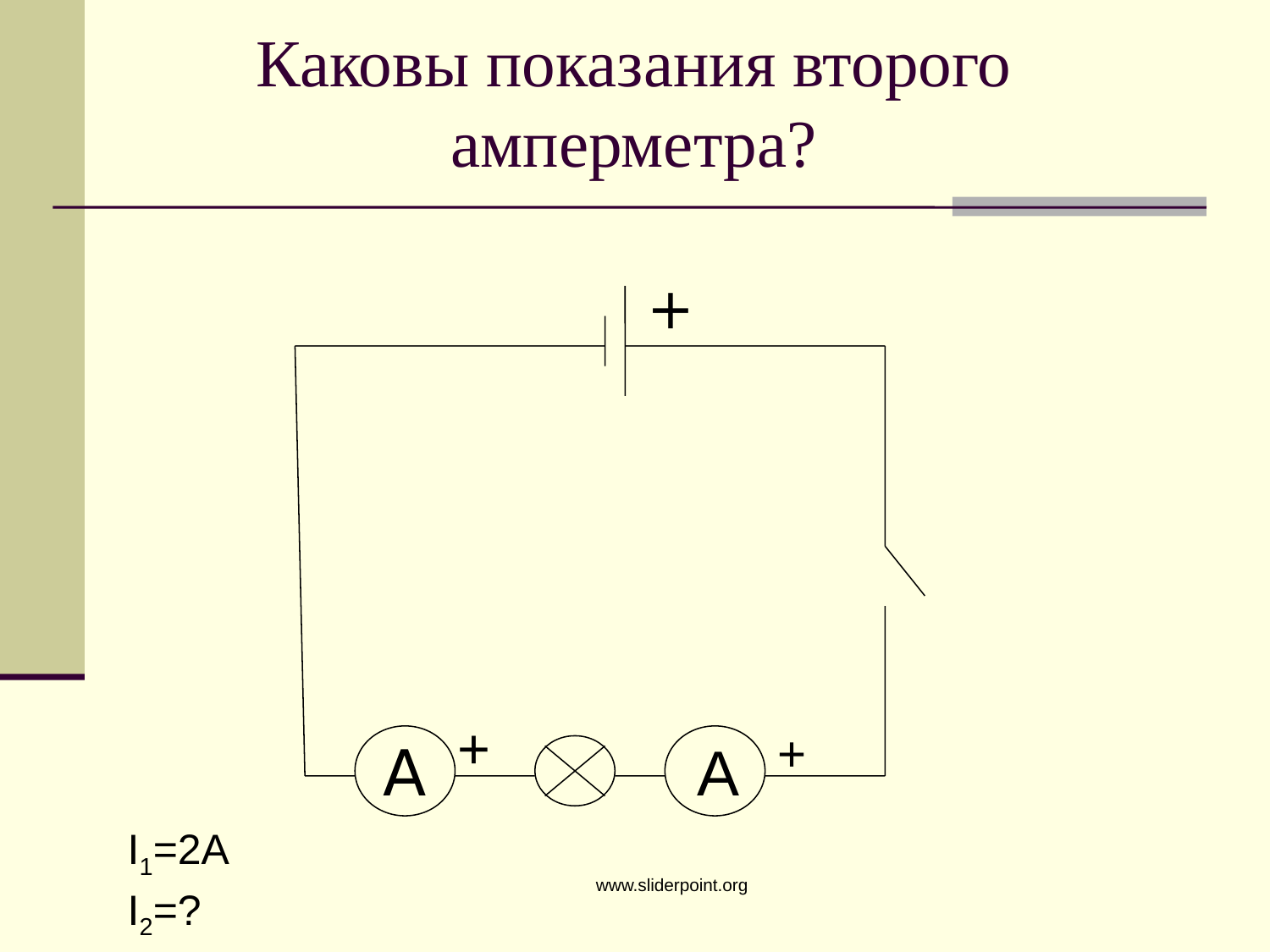

# Каковы показания второго амперметра?

I1=2А
I2=?
+

+
+
A

А

www.sliderpoint.org